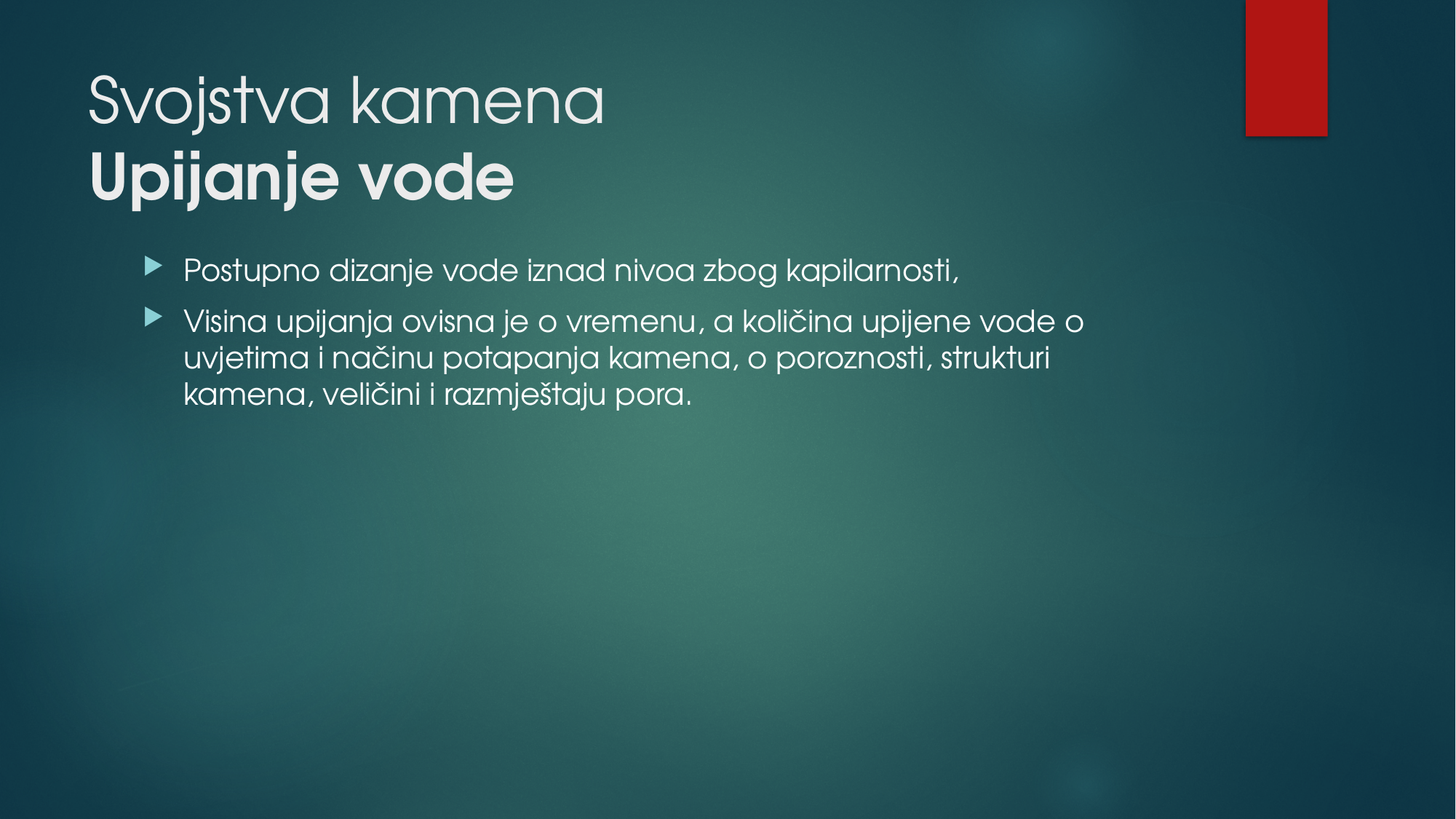

# Svojstva kamena Upijanje vode
Postupno dizanje vode iznad nivoa zbog kapilarnosti,
Visina upijanja ovisna je o vremenu, a količina upijene vode o uvjetima i načinu potapanja kamena, o poroznosti, strukturi kamena, veličini i razmještaju pora.